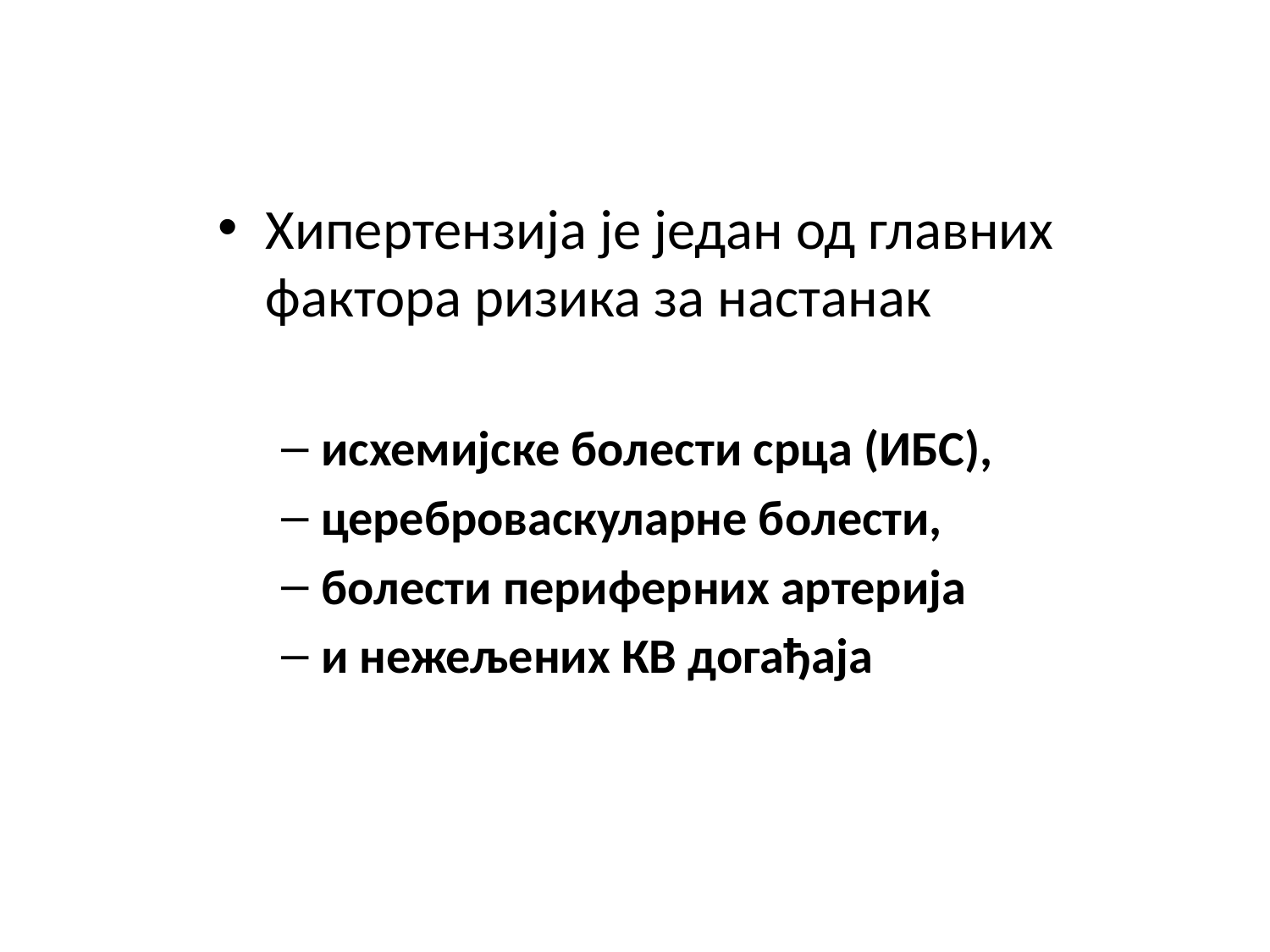

Хипертензија је један од главних фактора ризика за настанак

исхемијске болести срца (ИБС),
цереброваскуларне болести,
болести периферних артерија
и нежељeних КВ догађаја